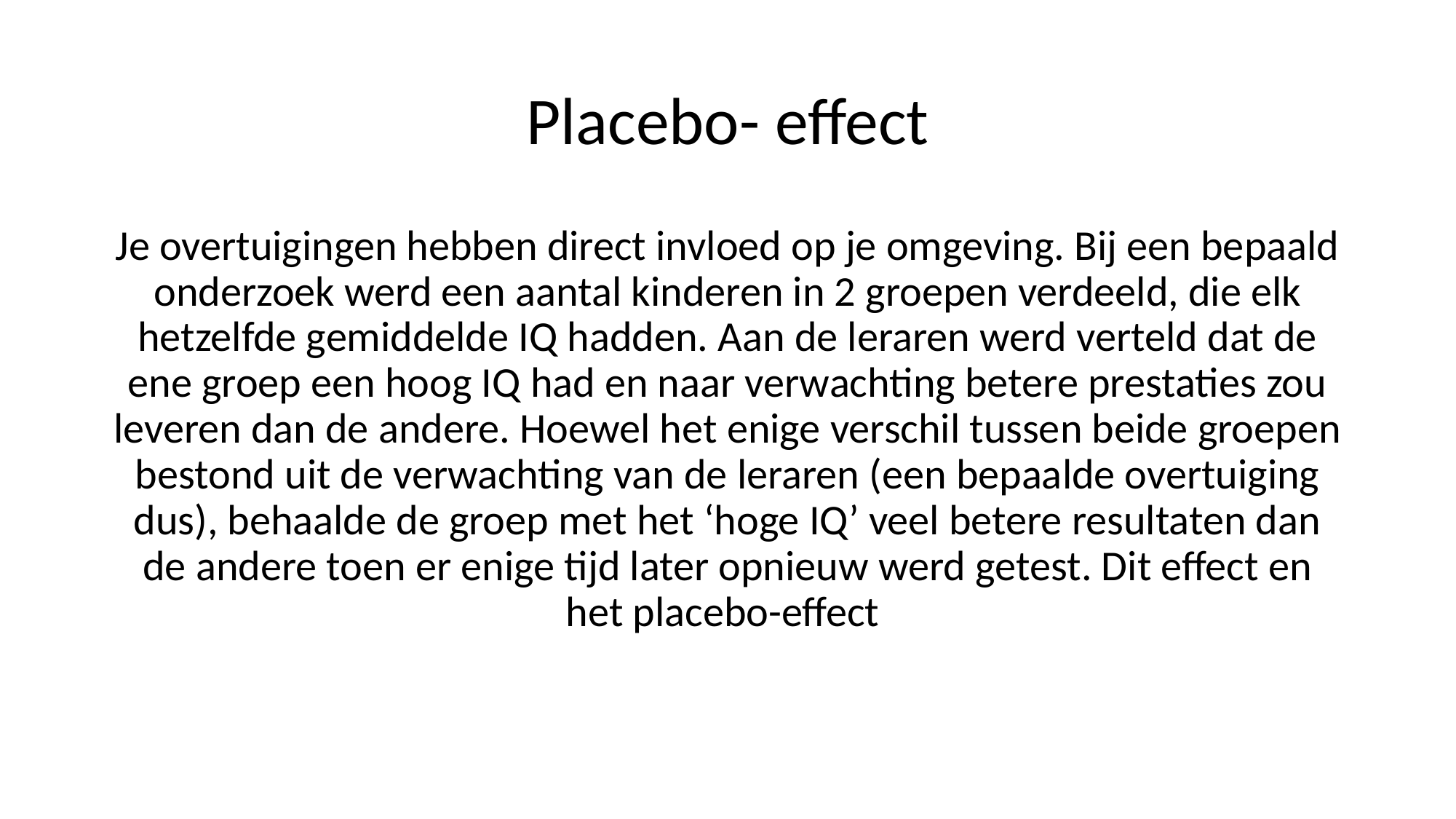

# Placebo- effect
Je overtuigingen hebben direct invloed op je omgeving. Bij een bepaald onderzoek werd een aantal kinderen in 2 groepen verdeeld, die elk hetzelfde gemiddelde IQ hadden. Aan de leraren werd verteld dat de ene groep een hoog IQ had en naar verwachting betere prestaties zou leveren dan de andere. Hoewel het enige verschil tussen beide groepen bestond uit de verwachting van de leraren (een bepaalde overtuiging dus), behaalde de groep met het ‘hoge IQ’ veel betere resultaten dan de andere toen er enige tijd later opnieuw werd getest. Dit effect en het placebo-effect